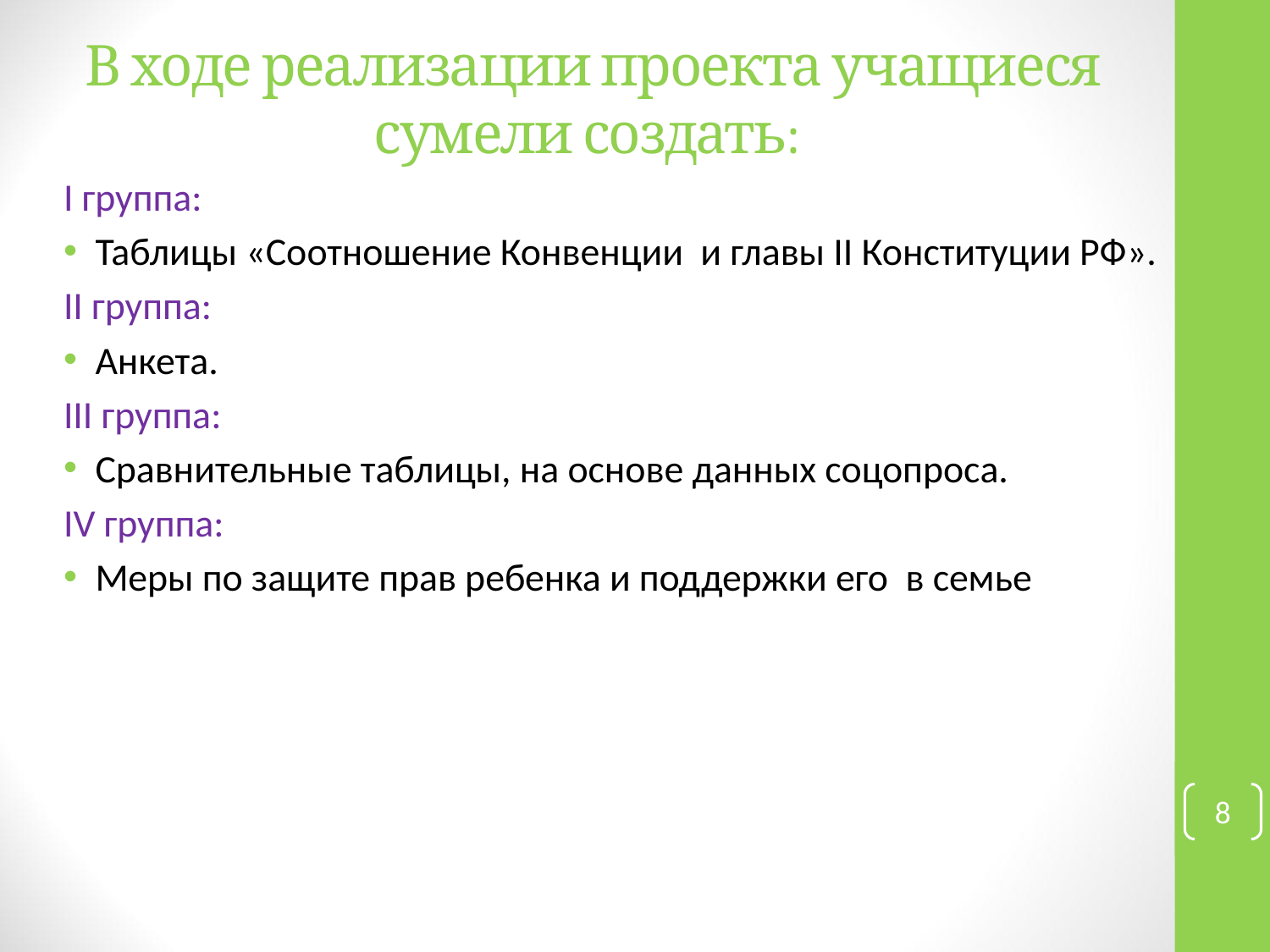

# В ходе реализации проекта учащиеся сумели создать:
I группа:
Таблицы «Соотношение Конвенции  и главы II Конституции РФ».
II группа:
Анкета.
III группа:
Сравнительные таблицы, на основе данных соцопроса.
IV группа:
Меры по защите прав ребенка и поддержки его  в семье

8